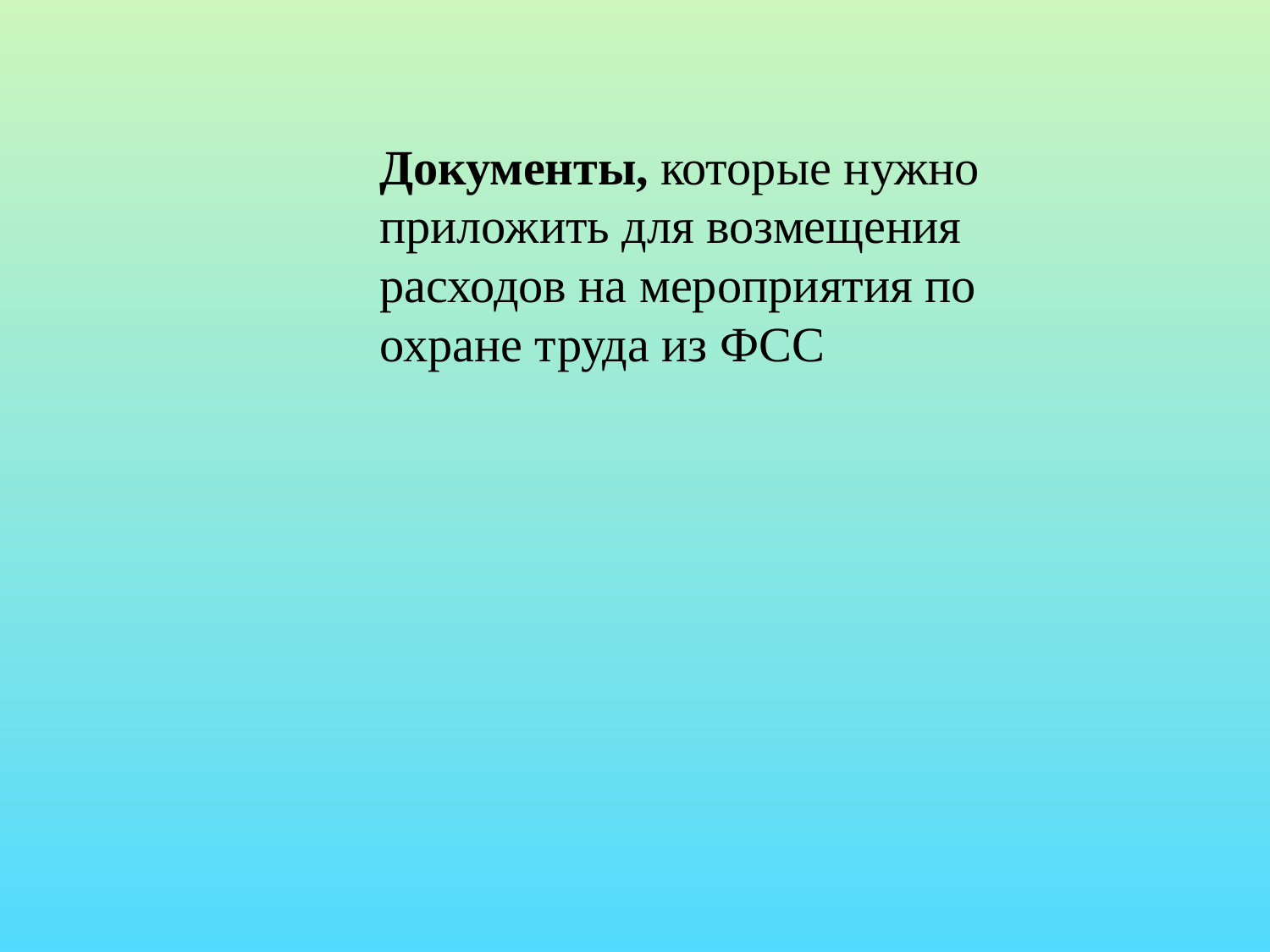

Документы, которые нужно приложить для возмещения расходов на мероприятия по охране труда из ФСС